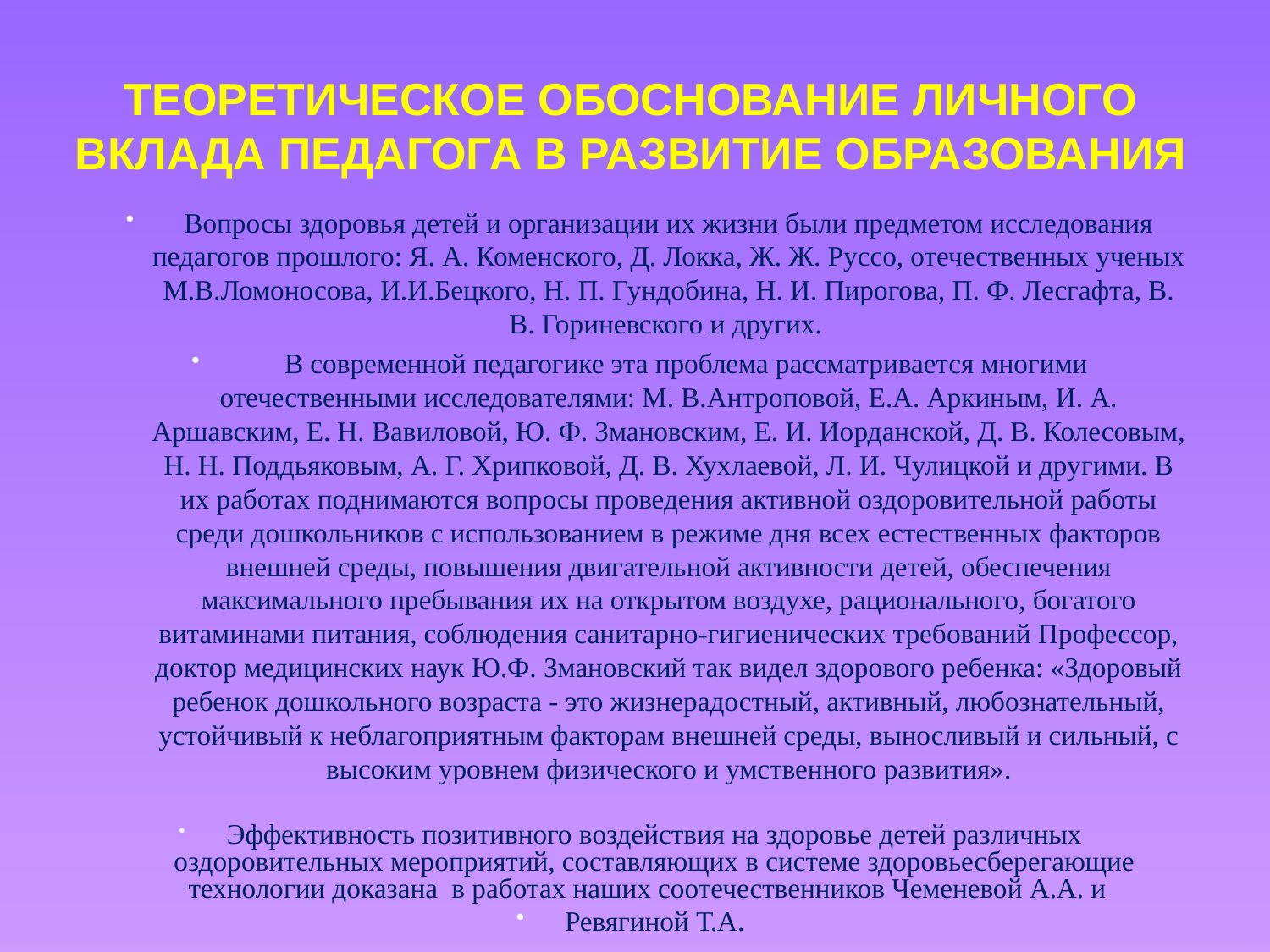

# ТЕОРЕТИЧЕСКОЕ ОБОСНОВАНИЕ ЛИЧНОГО ВКЛАДА ПЕДАГОГА В РАЗВИТИЕ ОБРАЗОВАНИЯ
Вопросы здоровья детей и организации их жизни были предметом исследования педагогов прошлого: Я. А. Коменского, Д. Локка, Ж. Ж. Руссо, отечественных ученых М.В.Ломоносова, И.И.Бецкого, Н. П. Гундобина, Н. И. Пирогова, П. Ф. Лесгафта, В. В. Гориневского и других.
     В современной педагогике эта проблема рассматривается многими отечественными исследователями: М. В.Антроповой, Е.А. Аркиным, И. А. Аршавским, Е. Н. Вавиловой, Ю. Ф. Змановским, Е. И. Иорданской, Д. В. Колесовым, Н. Н. Поддьяковым, А. Г. Хрипковой, Д. В. Хухлаевой, Л. И. Чулицкой и другими. В их работах поднимаются вопросы проведения активной оздоровительной работы среди дошкольников с использованием в режиме дня всех естественных факторов внешней среды, повышения двигательной активности детей, обеспечения максимального пребывания их на открытом воздухе, рационального, богатого витаминами питания, соблюдения санитарно-гигиенических требований Профессор, доктор медицинских наук Ю.Ф. Змановский так видел здорового ребенка: «Здоровый ребенок дошкольного возраста - это жизнерадостный, активный, любознательный, устойчивый к неблагоприятным факторам внешней среды, выносливый и сильный, с высоким уровнем физического и умственного развития».

Эффективность позитивного воздействия на здоровье детей различных оздоровительных мероприятий, составляющих в системе здоровьесберегающие технологии доказана  в работах наших соотечественников Чеменевой А.А. и
Ревягиной Т.А.